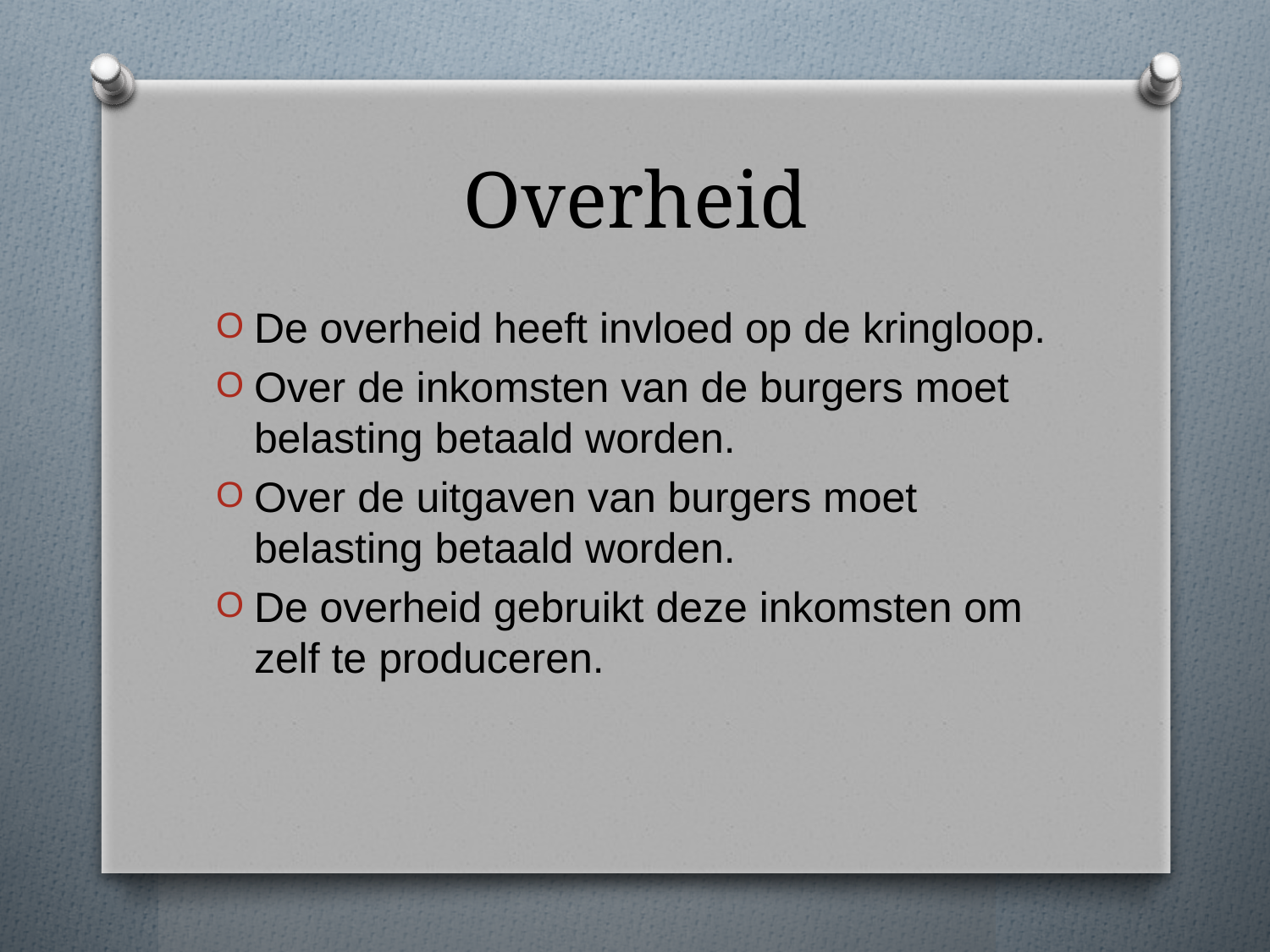

# Overheid
De overheid heeft invloed op de kringloop.
Over de inkomsten van de burgers moet belasting betaald worden.
Over de uitgaven van burgers moet belasting betaald worden.
De overheid gebruikt deze inkomsten om zelf te produceren.